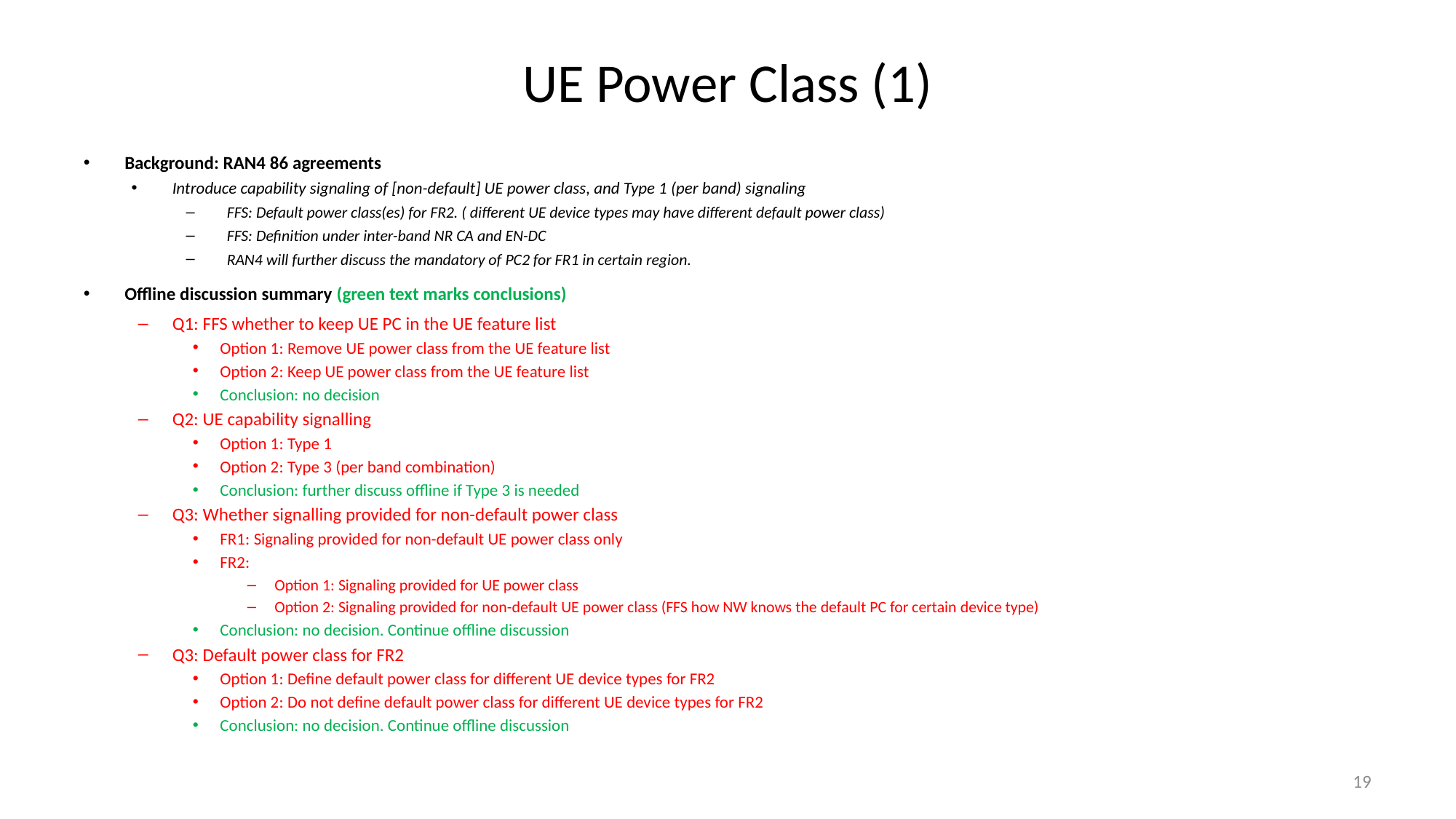

# UE Power Class (1)
Background: RAN4 86 agreements
Introduce capability signaling of [non-default] UE power class, and Type 1 (per band) signaling
FFS: Default power class(es) for FR2. ( different UE device types may have different default power class)
FFS: Definition under inter-band NR CA and EN-DC
RAN4 will further discuss the mandatory of PC2 for FR1 in certain region.
Offline discussion summary (green text marks conclusions)
Q1: FFS whether to keep UE PC in the UE feature list
Option 1: Remove UE power class from the UE feature list
Option 2: Keep UE power class from the UE feature list
Conclusion: no decision
Q2: UE capability signalling
Option 1: Type 1
Option 2: Type 3 (per band combination)
Conclusion: further discuss offline if Type 3 is needed
Q3: Whether signalling provided for non-default power class
FR1: Signaling provided for non-default UE power class only
FR2:
Option 1: Signaling provided for UE power class
Option 2: Signaling provided for non-default UE power class (FFS how NW knows the default PC for certain device type)
Conclusion: no decision. Continue offline discussion
Q3: Default power class for FR2
Option 1: Define default power class for different UE device types for FR2
Option 2: Do not define default power class for different UE device types for FR2
Conclusion: no decision. Continue offline discussion

19